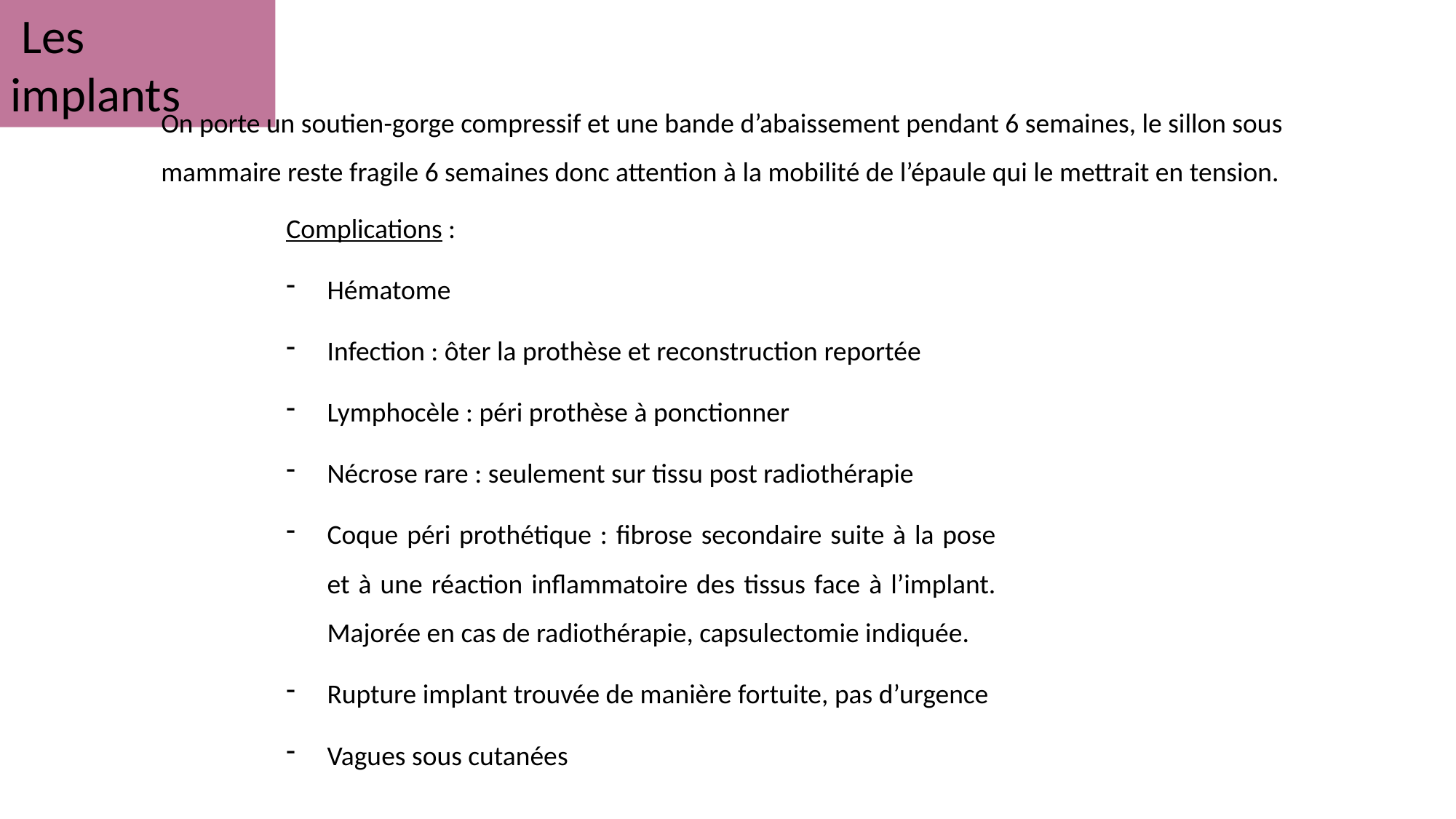

Les implants
On porte un soutien-gorge compressif et une bande d’abaissement pendant 6 semaines, le sillon sous mammaire reste fragile 6 semaines donc attention à la mobilité de l’épaule qui le mettrait en tension.
Complications :
Hématome
Infection : ôter la prothèse et reconstruction reportée
Lymphocèle : péri prothèse à ponctionner
Nécrose rare : seulement sur tissu post radiothérapie
Coque péri prothétique : fibrose secondaire suite à la pose et à une réaction inflammatoire des tissus face à l’implant. Majorée en cas de radiothérapie, capsulectomie indiquée.
Rupture implant trouvée de manière fortuite, pas d’urgence
Vagues sous cutanées